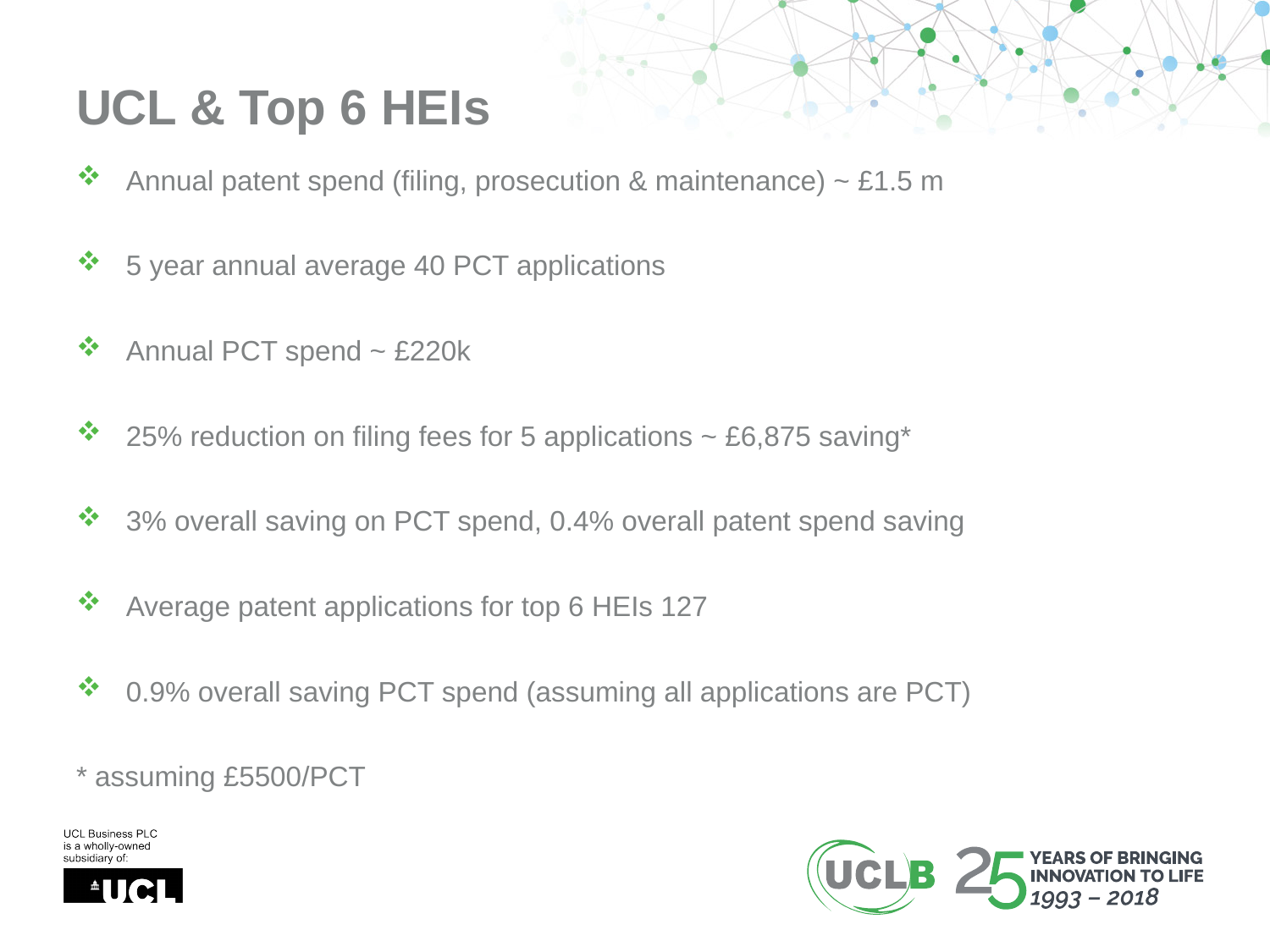

# UCL & Top 6 HEIs
Annual patent spend (filing, prosecution & maintenance) ~ £1.5 m

5 year annual average 40 PCT applications

Annual PCT spend ~ £220k

25% reduction on filing fees for 5 applications ~ £6,875 saving*

3% overall saving on PCT spend, 0.4% overall patent spend saving

Average patent applications for top 6 HEIs 127

0.9% overall saving PCT spend (assuming all applications are PCT)

* assuming £5500/PCT